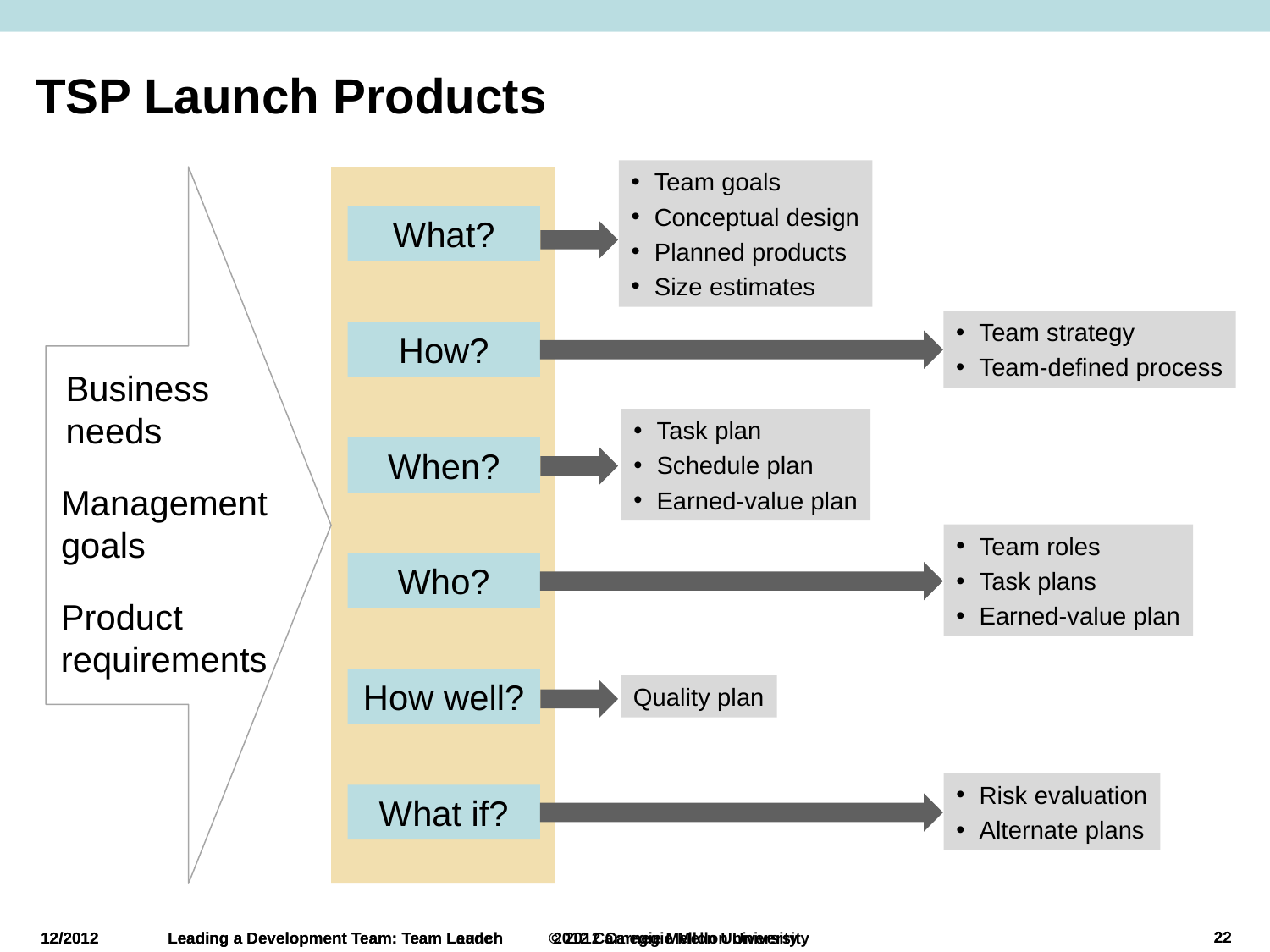

# TSP Launch Products
Team goals
Conceptual design
Planned products
Size estimates

What?
Team strategy
Team-defined process

How?
Business
needs
Task plan
Schedule plan
Earned-value plan

When?
Management
goals
Team roles
Task plans
Earned-value plan

Who?
Product
requirements
How well?
Quality plan

Risk evaluation
Alternate plans

What if?